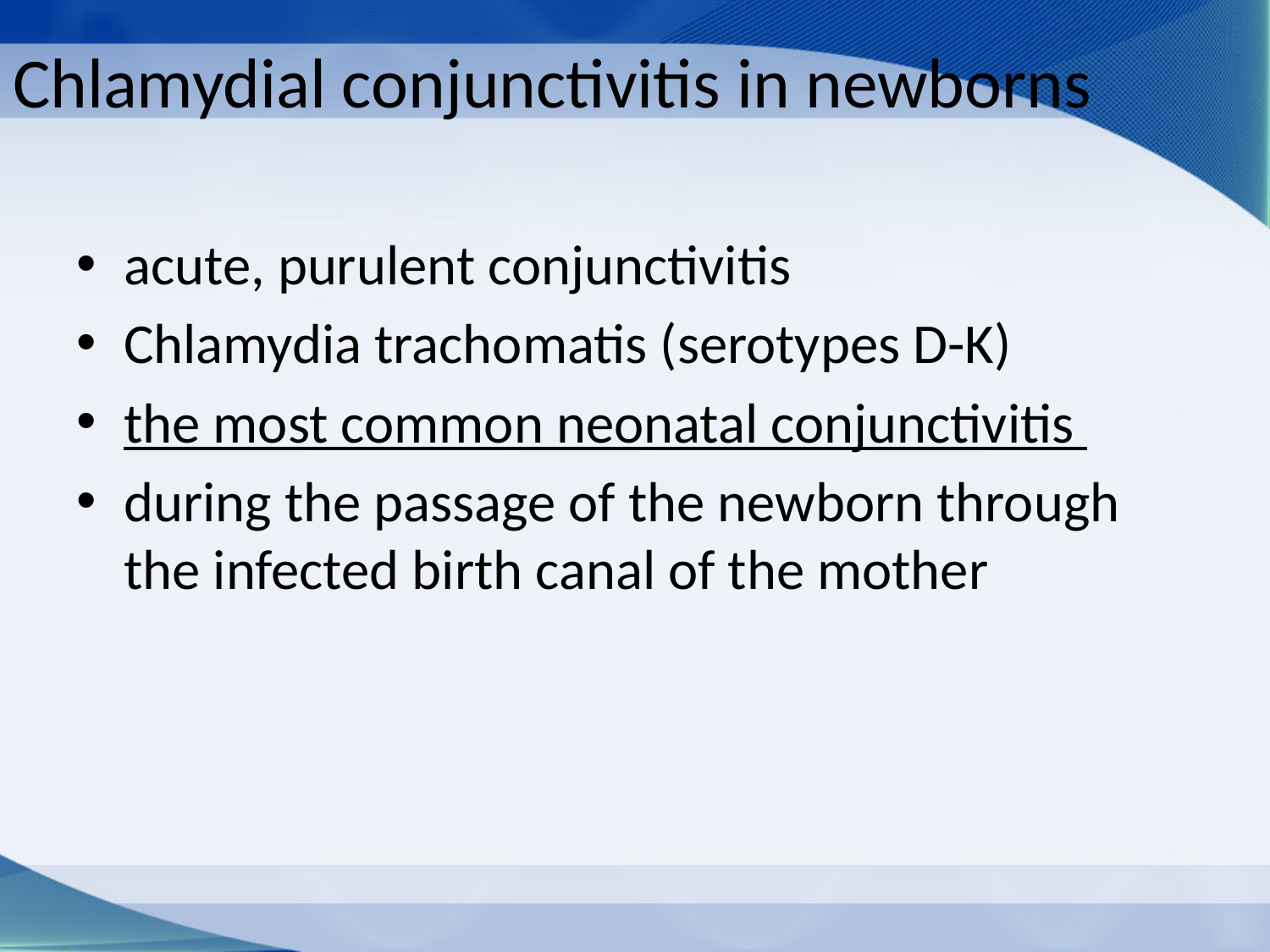

# Chlamydial conjunctivitis in newborns
acute, purulent conjunctivitis
Chlamydia trachomatis (serotypes D-K)
the most common neonatal conjunctivitis
during the passage of the newborn through the infected birth canal of the mother